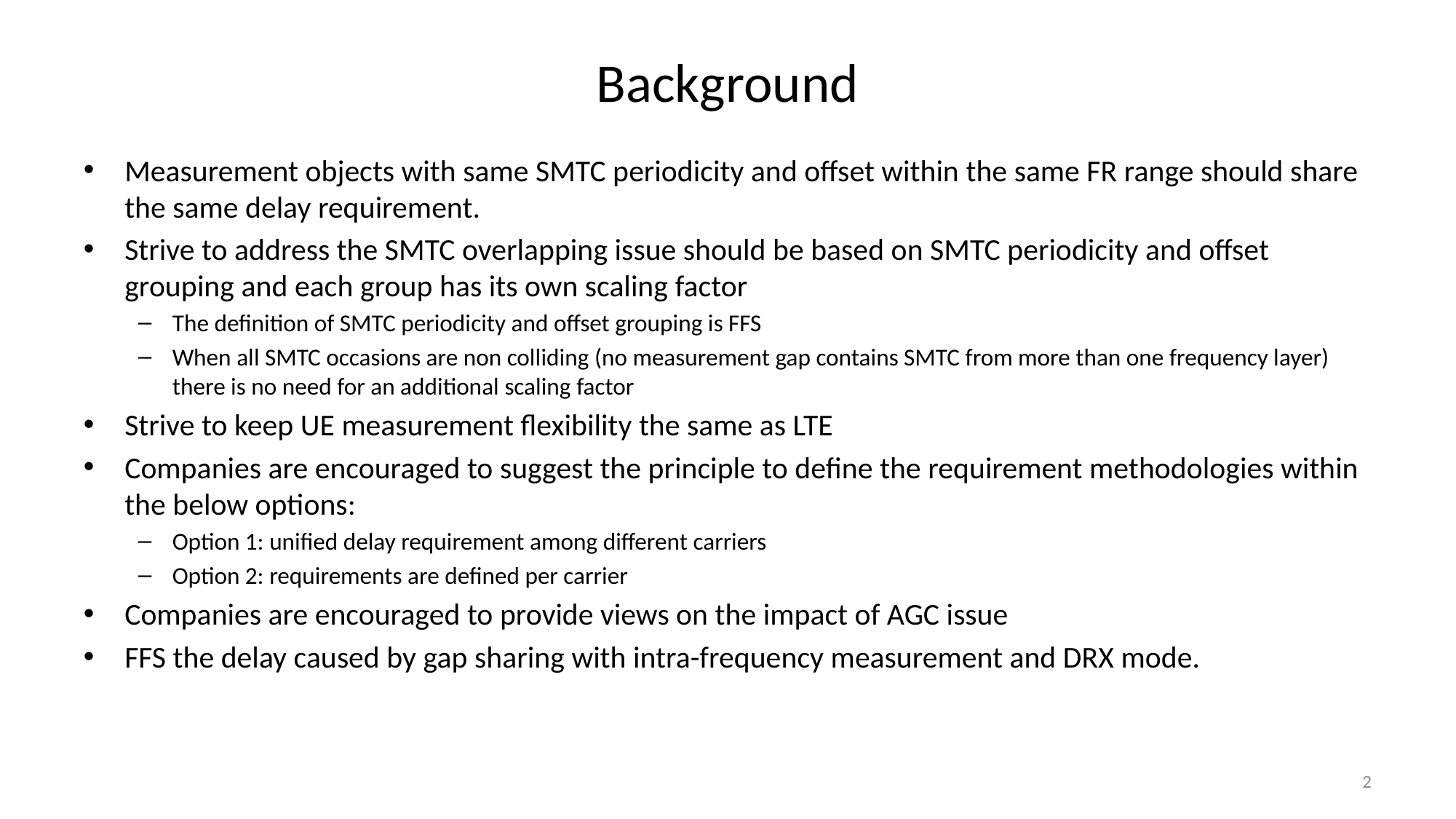

# Background
Measurement objects with same SMTC periodicity and offset within the same FR range should share the same delay requirement.
Strive to address the SMTC overlapping issue should be based on SMTC periodicity and offset grouping and each group has its own scaling factor
The definition of SMTC periodicity and offset grouping is FFS
When all SMTC occasions are non colliding (no measurement gap contains SMTC from more than one frequency layer) there is no need for an additional scaling factor
Strive to keep UE measurement flexibility the same as LTE
Companies are encouraged to suggest the principle to define the requirement methodologies within the below options:
Option 1: unified delay requirement among different carriers
Option 2: requirements are defined per carrier
Companies are encouraged to provide views on the impact of AGC issue
FFS the delay caused by gap sharing with intra-frequency measurement and DRX mode.
2